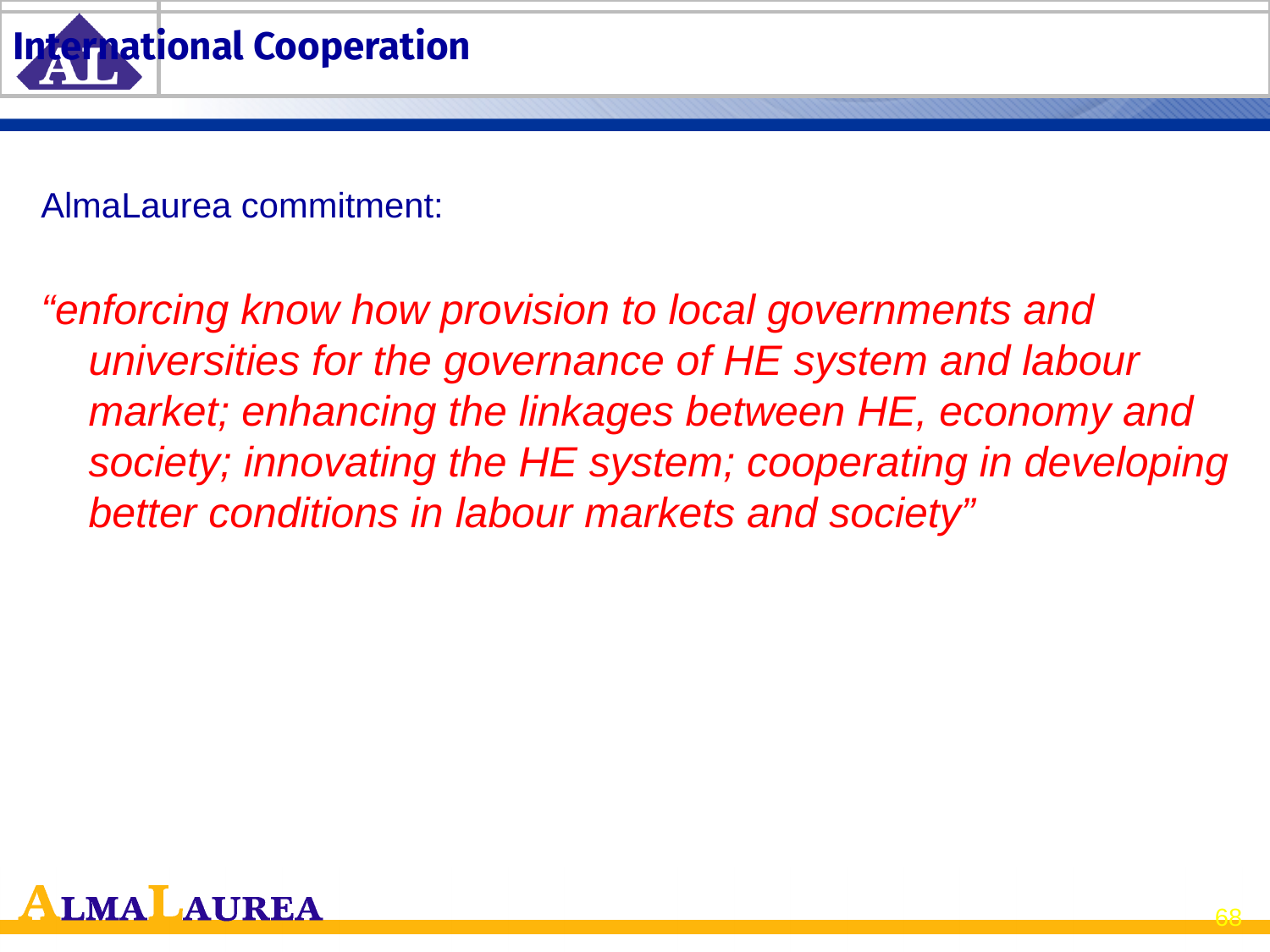

# International Cooperation
AlmaLaurea commitment:

“enforcing know how provision to local governments and universities for the governance of HE system and labour market; enhancing the linkages between HE, economy and society; innovating the HE system; cooperating in developing better conditions in labour markets and society”

68